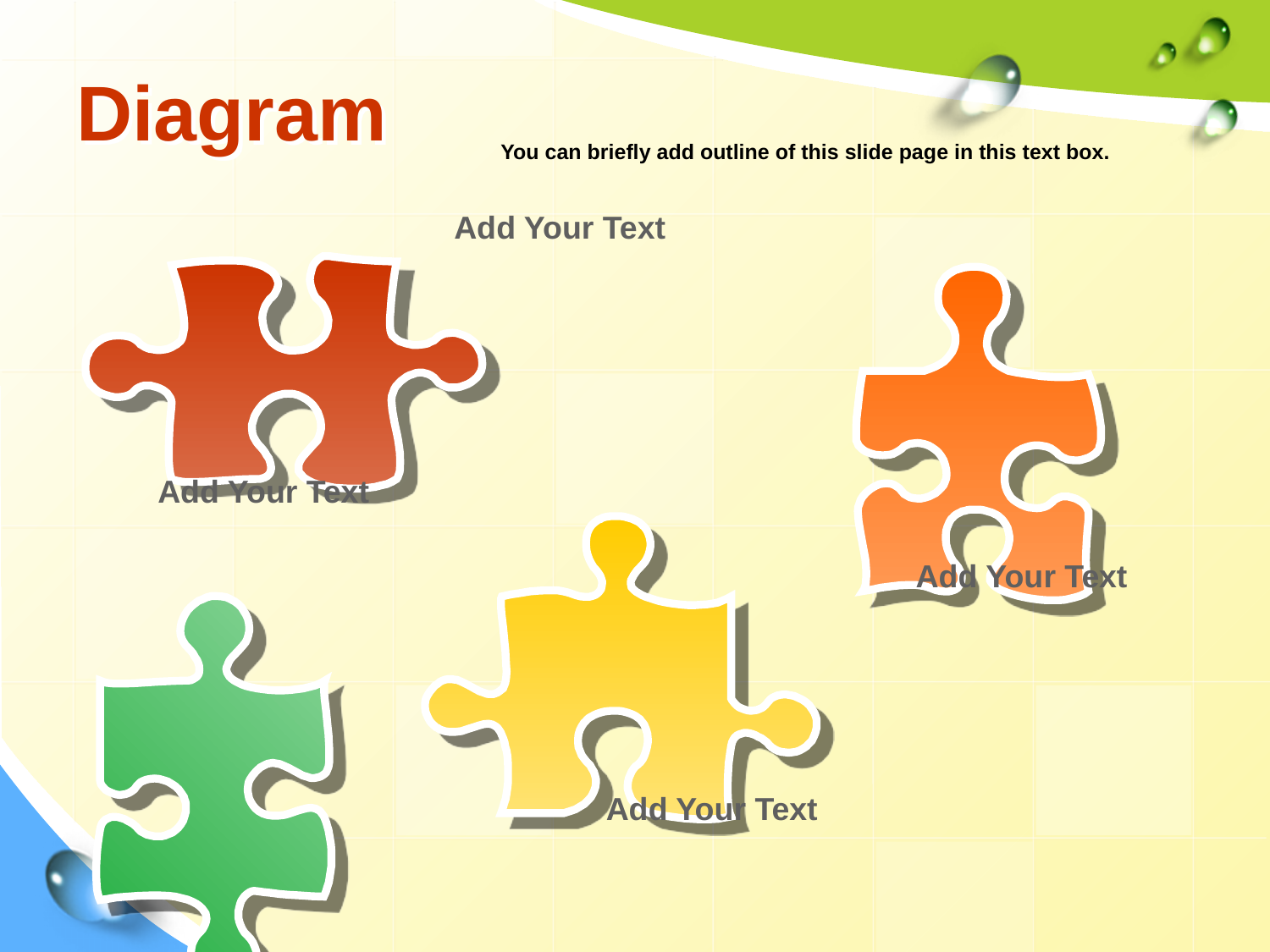

# Diagram
You can briefly add outline of this slide page in this text box.

Add Your Text

Add Your Text

Add Your Text

Add Your Text